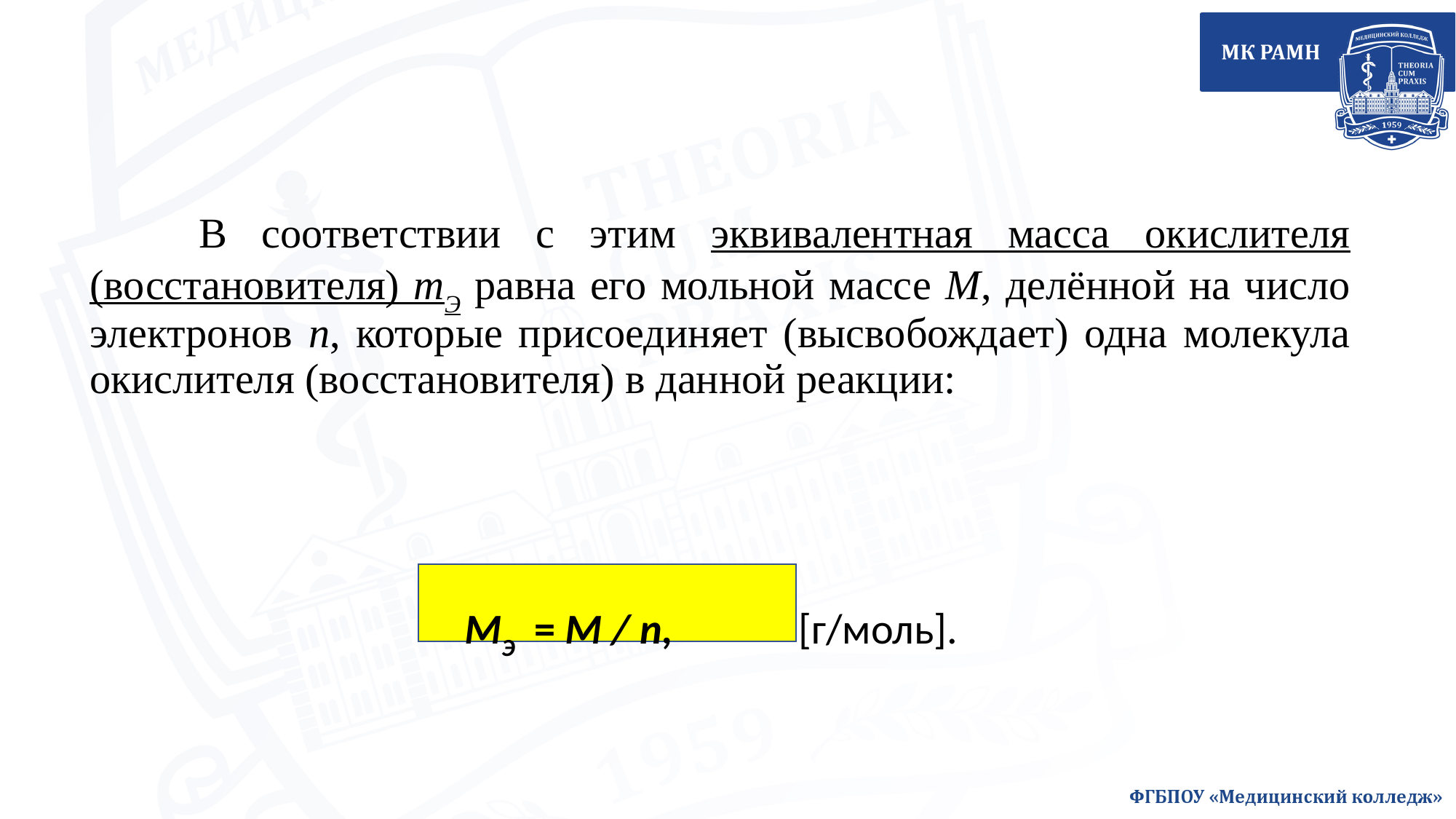

В соответствии с этим эквивалентная масса окислителя (восстановителя) mЭ равна его мольной массе М, делённой на число электронов n, которые присоединяет (высвобождает) одна молекула окислителя (восстановителя) в данной реакции:

 МЭ  = М / n,             [г/моль].

32